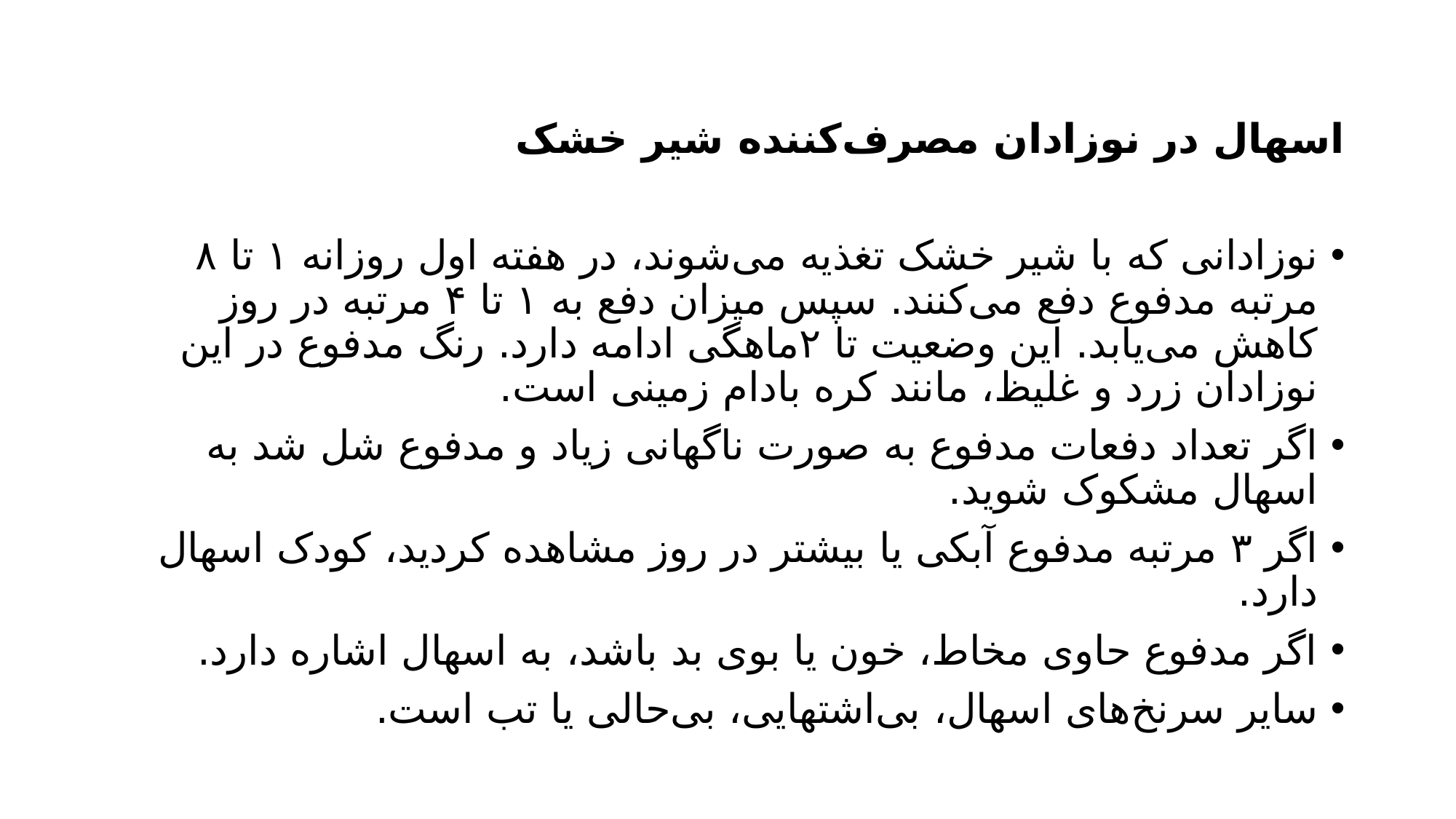

اسهال در نوزادان مصرف‌کننده شیر خشک

نوزادانی که با شیر خشک تغذیه می‌شوند، در هفته اول روزانه ۱ تا ۸ مرتبه مدفوع دفع می‌کنند. سپس میزان دفع به ۱ تا ۴ مرتبه در روز کاهش می‌یابد. این وضعیت تا ۲ماهگی ادامه دارد. رنگ مدفوع در این نوزادان زرد و غلیظ، مانند کره بادام زمینی است.
اگر تعداد دفعات مدفوع به صورت ناگهانی زیاد و مدفوع شل شد به اسهال مشکوک شوید.
اگر ۳ مرتبه مدفوع آبکی یا بیشتر در روز مشاهده کردید، کودک اسهال دارد.
اگر مدفوع حاوی مخاط، خون یا بوی بد باشد، به اسهال اشاره دارد.
سایر سرنخ‌های اسهال، بی‌اشتهایی، بی‌حالی یا تب است.